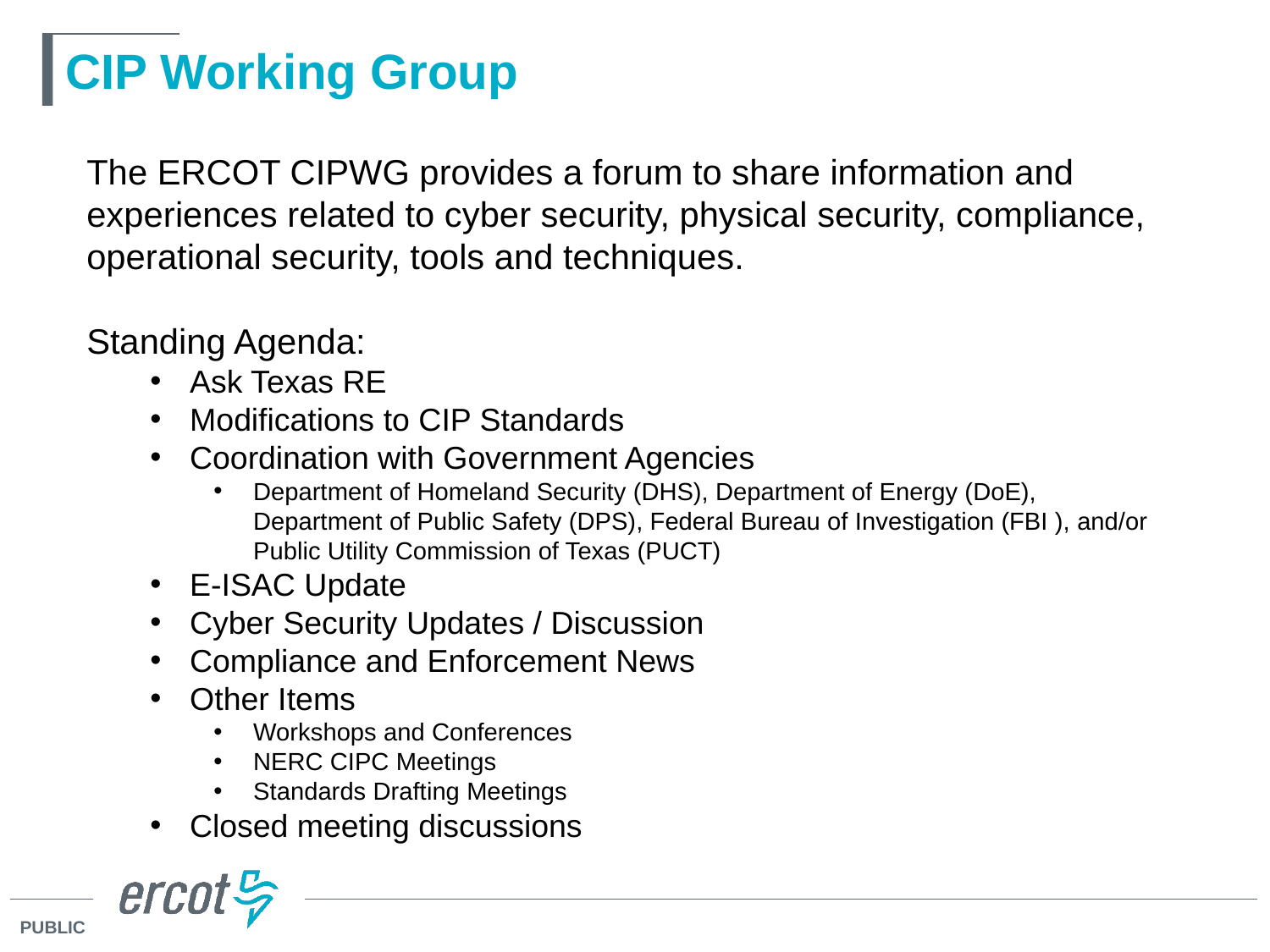

# CIP Working Group
The ERCOT CIPWG provides a forum to share information and experiences related to cyber security, physical security, compliance, operational security, tools and techniques.

Standing Agenda:
Ask Texas RE
Modifications to CIP Standards
Coordination with Government Agencies
Department of Homeland Security (DHS), Department of Energy (DoE),  Department of Public Safety (DPS), Federal Bureau of Investigation (FBI ), and/or Public Utility Commission of Texas (PUCT)
E-ISAC Update
Cyber Security Updates / Discussion
Compliance and Enforcement News
Other Items
Workshops and Conferences
NERC CIPC Meetings
Standards Drafting Meetings
Closed meeting discussions